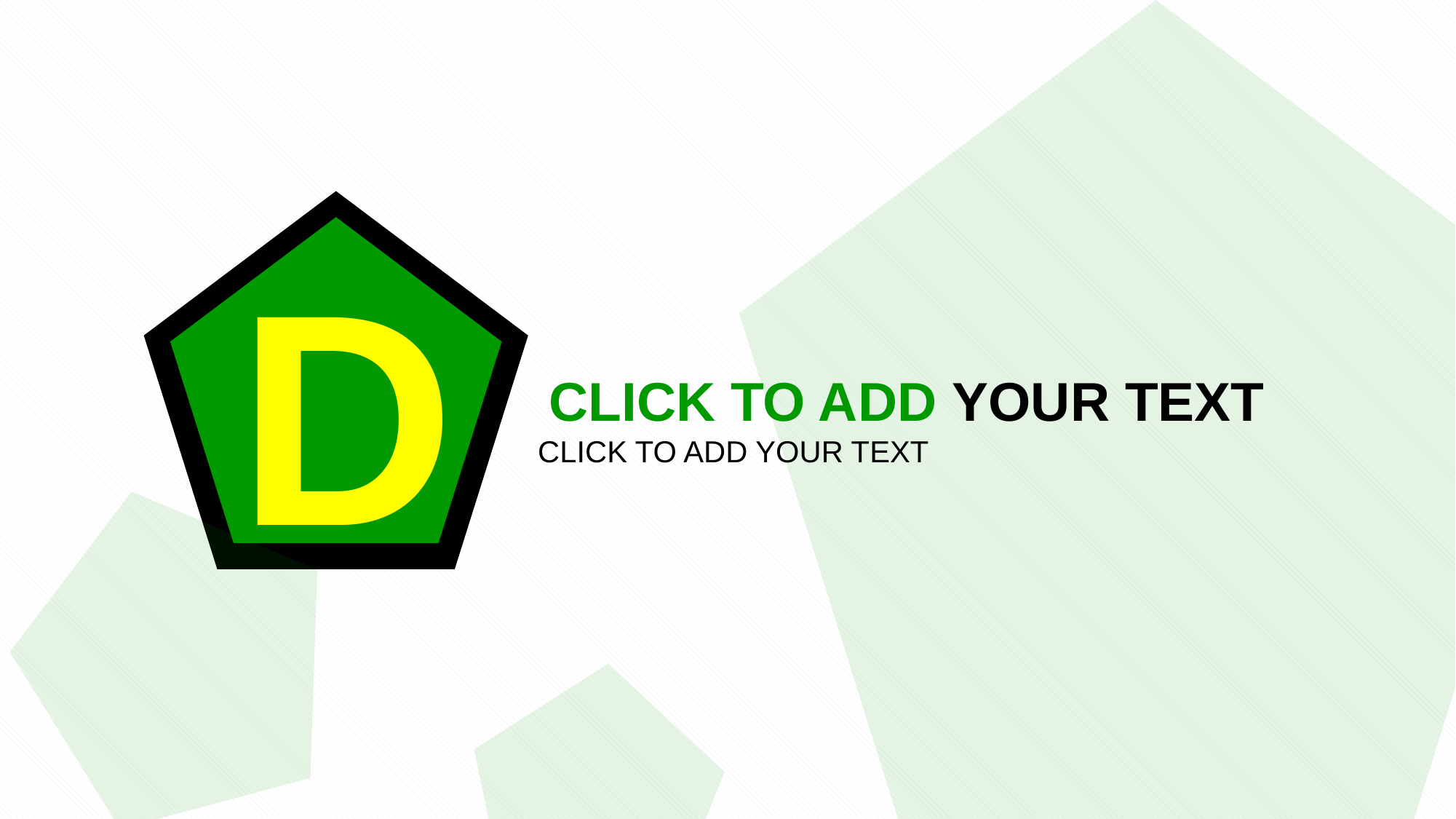

D
CLICK TO ADD YOUR TEXT
CLICK TO ADD YOUR TEXT